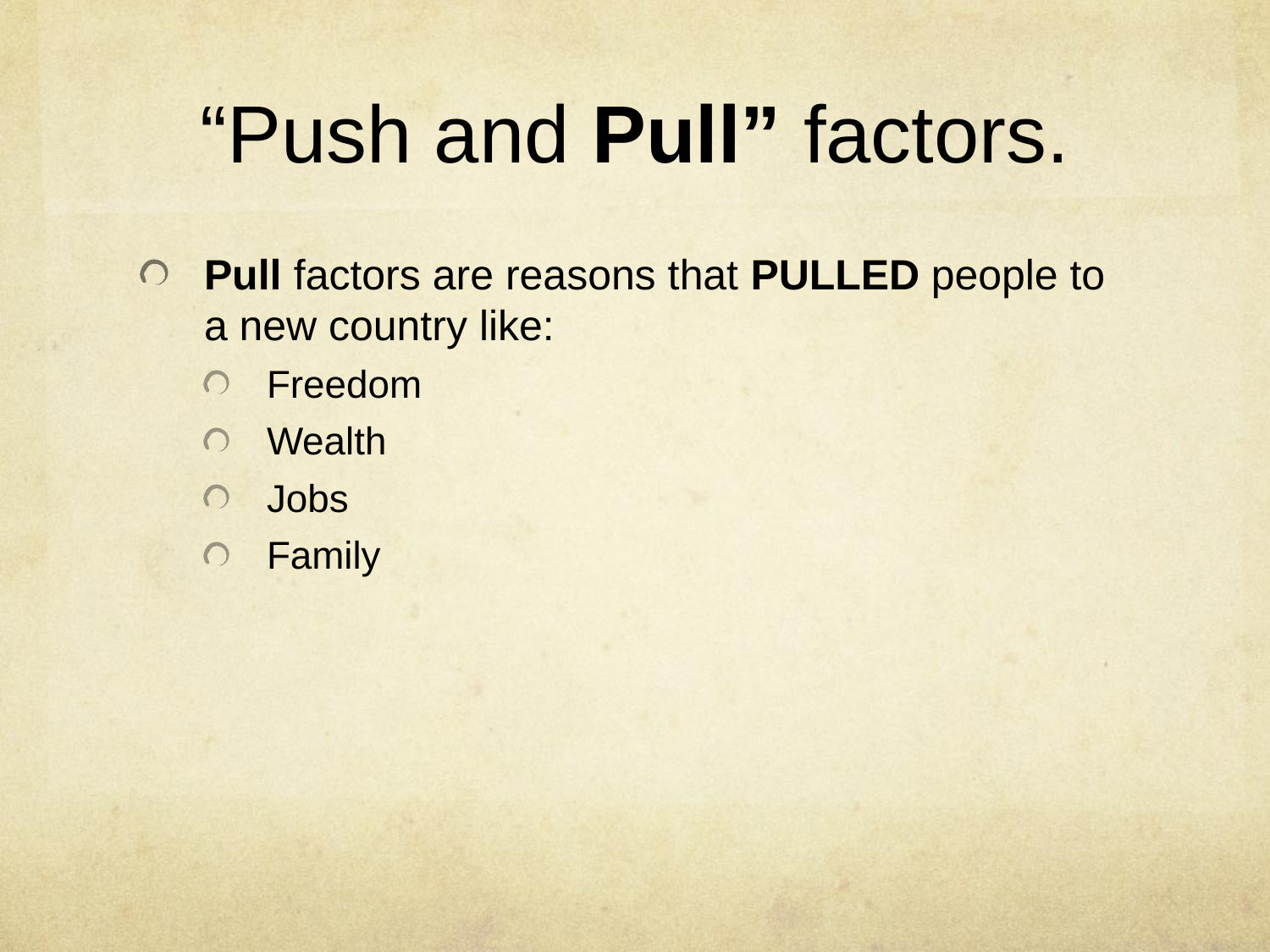

# “Push and Pull” factors.
Pull factors are reasons that PULLED people to a new country like:
Freedom
Wealth
Jobs
Family